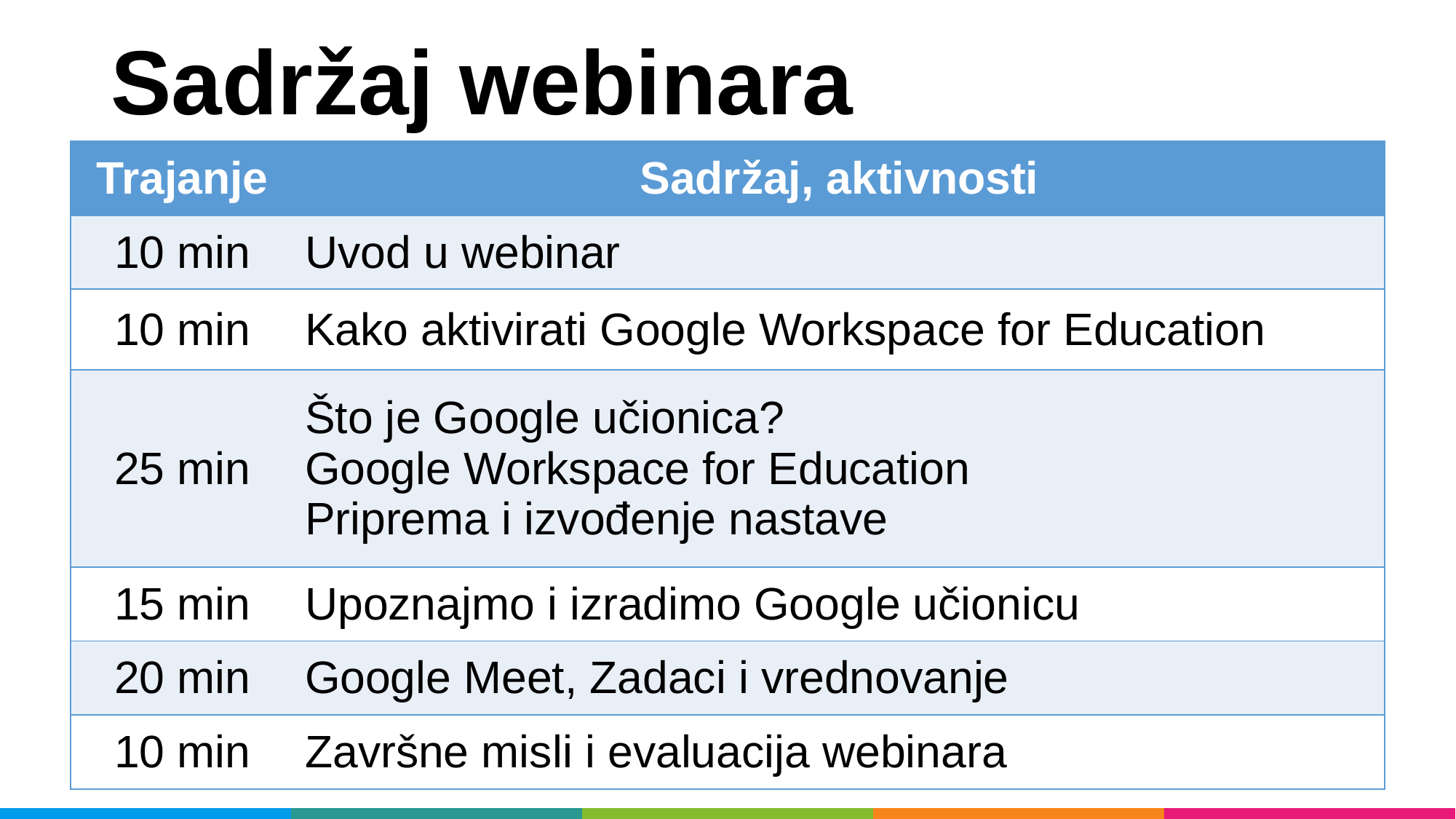

# Sadržaj webinara
| Trajanje | Sadržaj, aktivnosti |
| --- | --- |
| 10 min | Uvod u webinar |
| 10 min | Kako aktivirati Google Workspace for Education |
| 25 min | Što je Google učionica? Google Workspace for Education Priprema i izvođenje nastave |
| 15 min | Upoznajmo i izradimo Google učionicu |
| 20 min | Google Meet, Zadaci i vrednovanje |
| 10 min | Završne misli i evaluacija webinara |